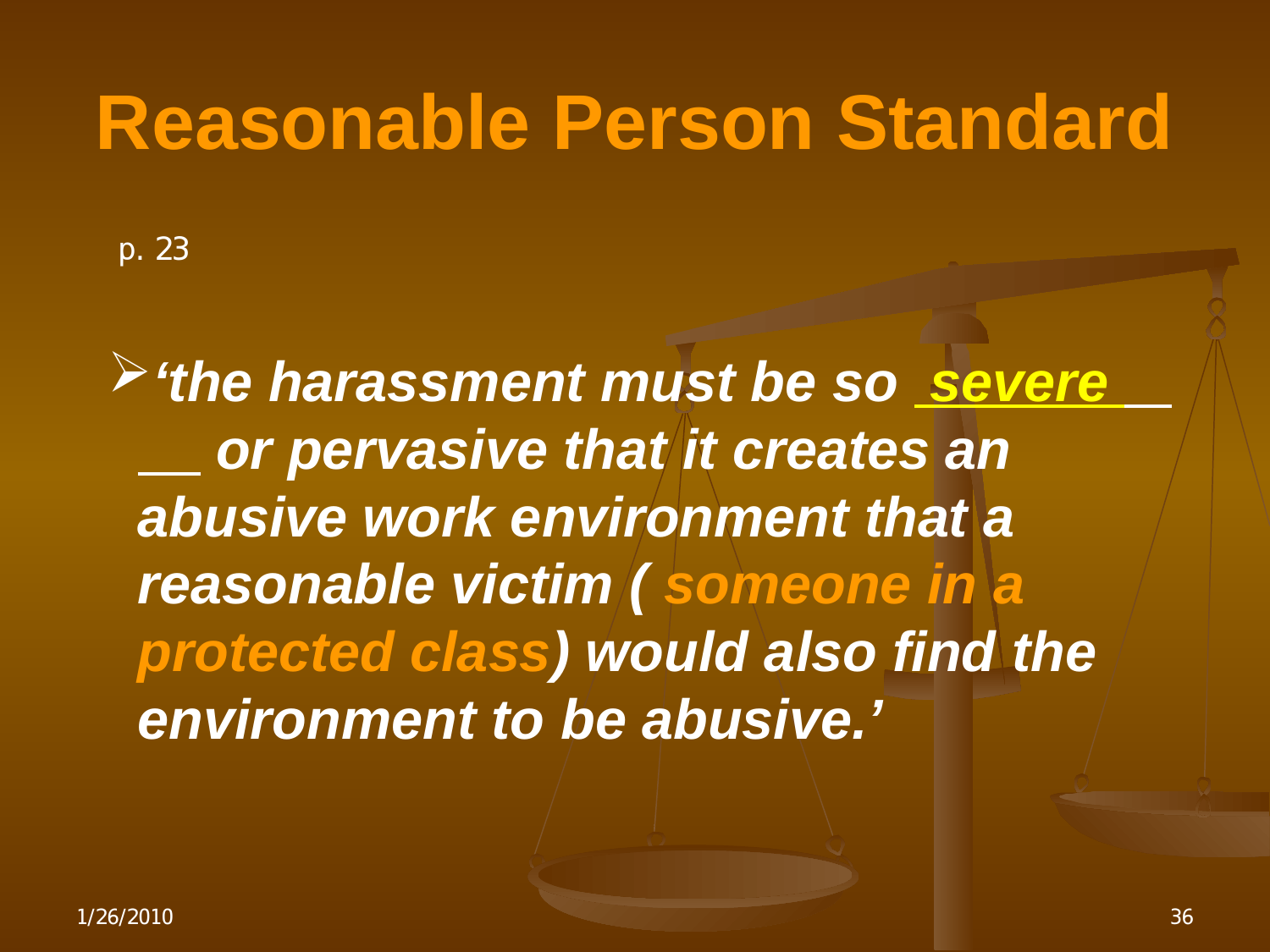

# Reasonable Person Standard
p. 23

‘the harassment must be so  severe          or pervasive that it creates an abusive work environment that a reasonable victim ( someone in a protected class) would also find the environment to be abusive.’
1/26/2010
36